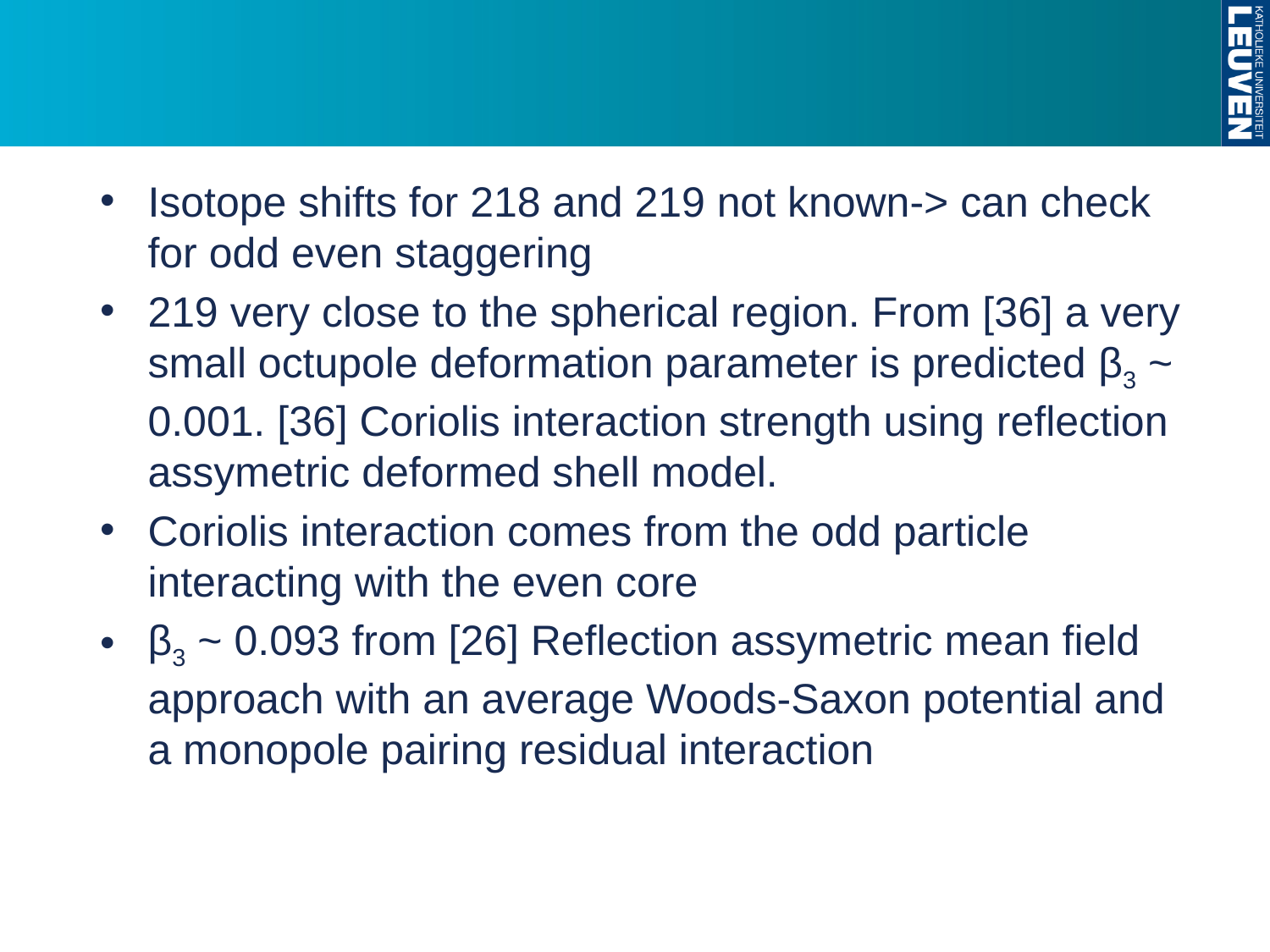

#
Isotope shifts for 218 and 219 not known-> can check for odd even staggering
219 very close to the spherical region. From [36] a very small octupole deformation parameter is predicted β3 ~ 0.001. [36] Coriolis interaction strength using reflection assymetric deformed shell model.
Coriolis interaction comes from the odd particle interacting with the even core
β3 ~ 0.093 from [26] Reflection assymetric mean field approach with an average Woods-Saxon potential and a monopole pairing residual interaction